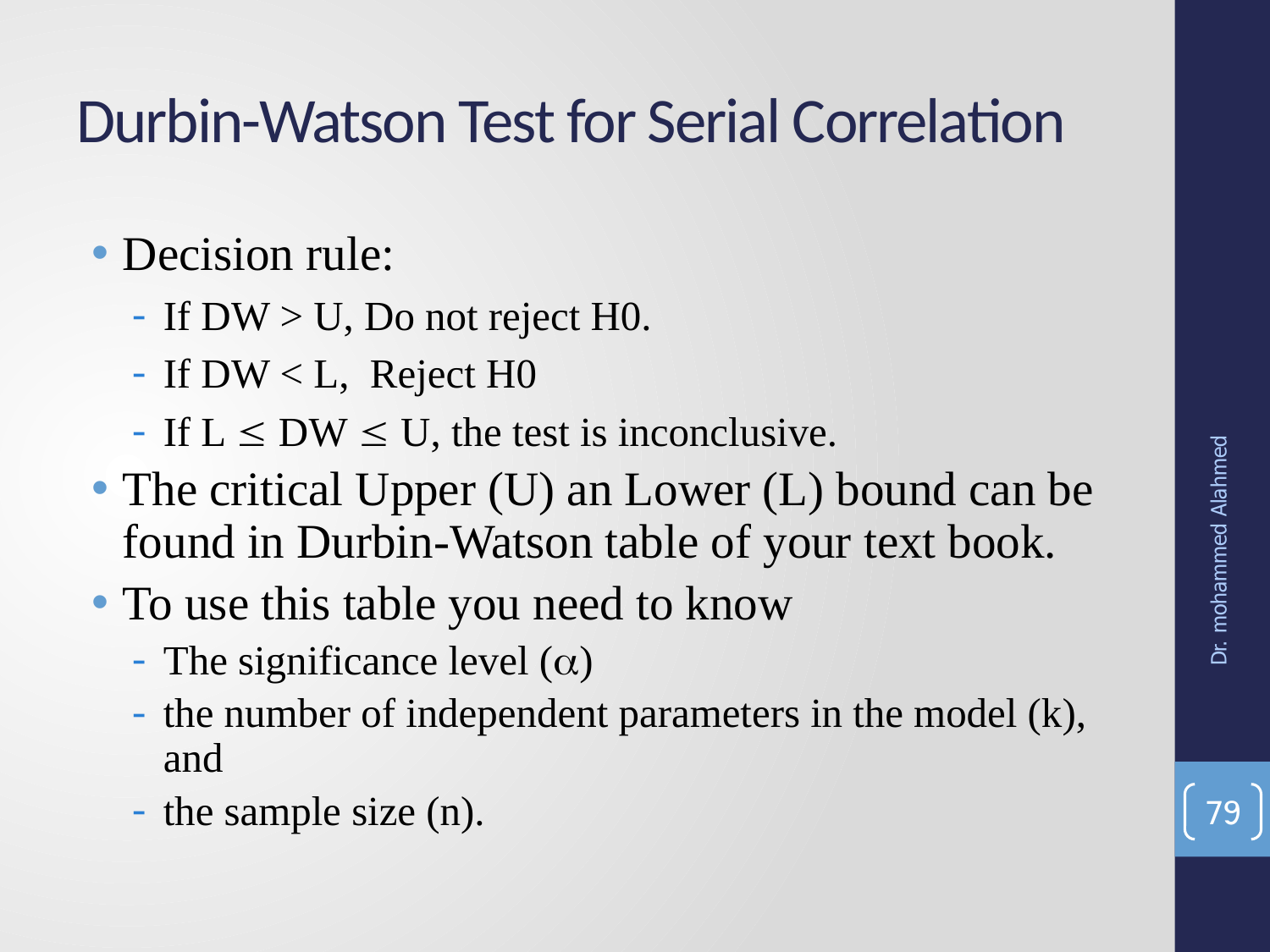

# Durbin-Watson Test for Serial Correlation
Decision rule:
If DW > U, Do not reject H0.
If DW < L,  Reject H0
If L ≤ DW ≤ U, the test is inconclusive.
The critical Upper (U) an Lower (L) bound can be found in Durbin-Watson table of your text book.
To use this table you need to know
The significance level (α)
the number of independent parameters in the model (k), and
the sample size (n).
Dr. mohammed Alahmed
79